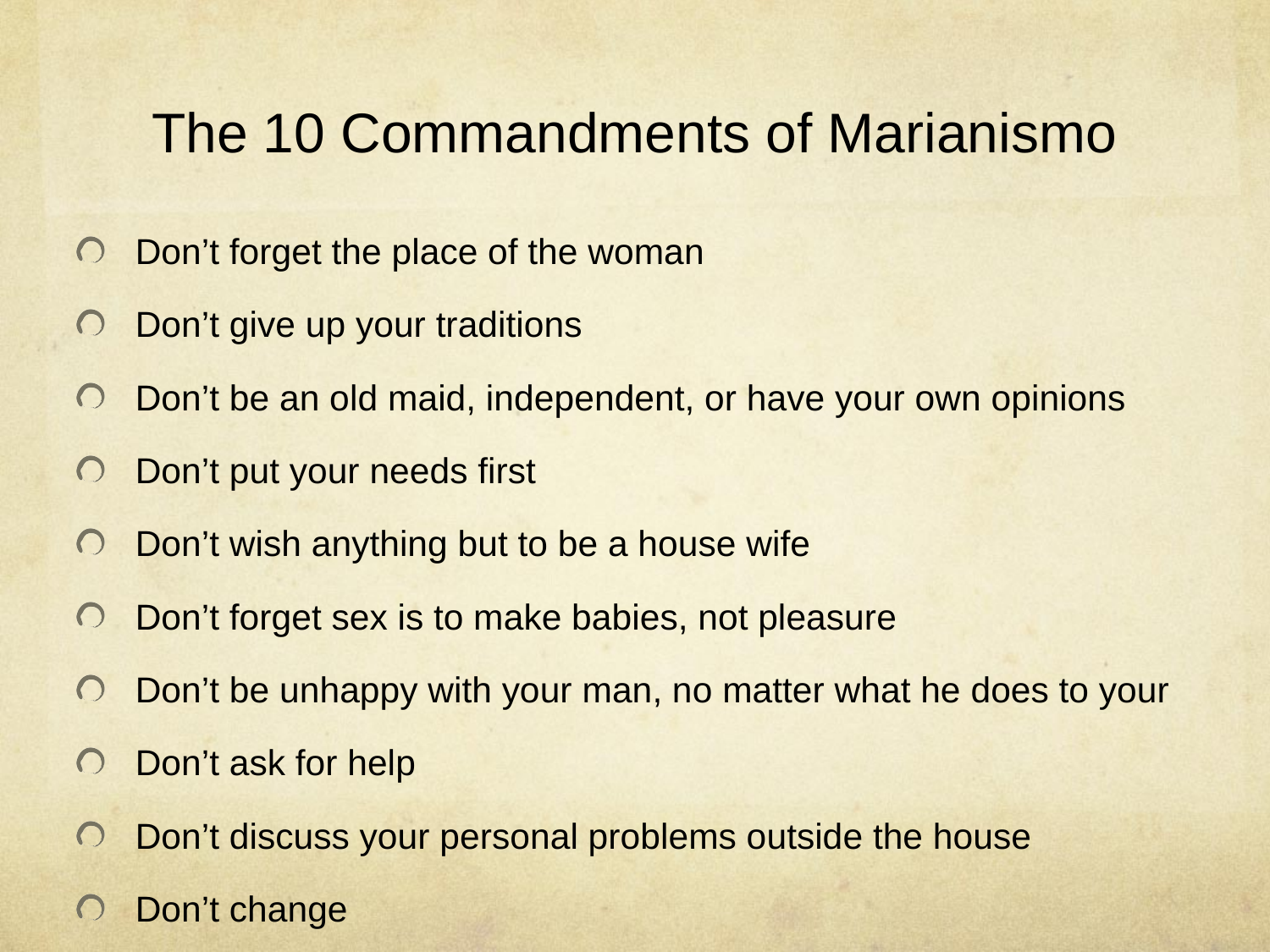

# The 10 Commandments of Marianismo
Don’t forget the place of the woman
Don’t give up your traditions
Don’t be an old maid, independent, or have your own opinions
Don’t put your needs first
Don’t wish anything but to be a house wife
Don’t forget sex is to make babies, not pleasure
Don’t be unhappy with your man, no matter what he does to your
Don’t ask for help
Don’t discuss your personal problems outside the house
Don’t change